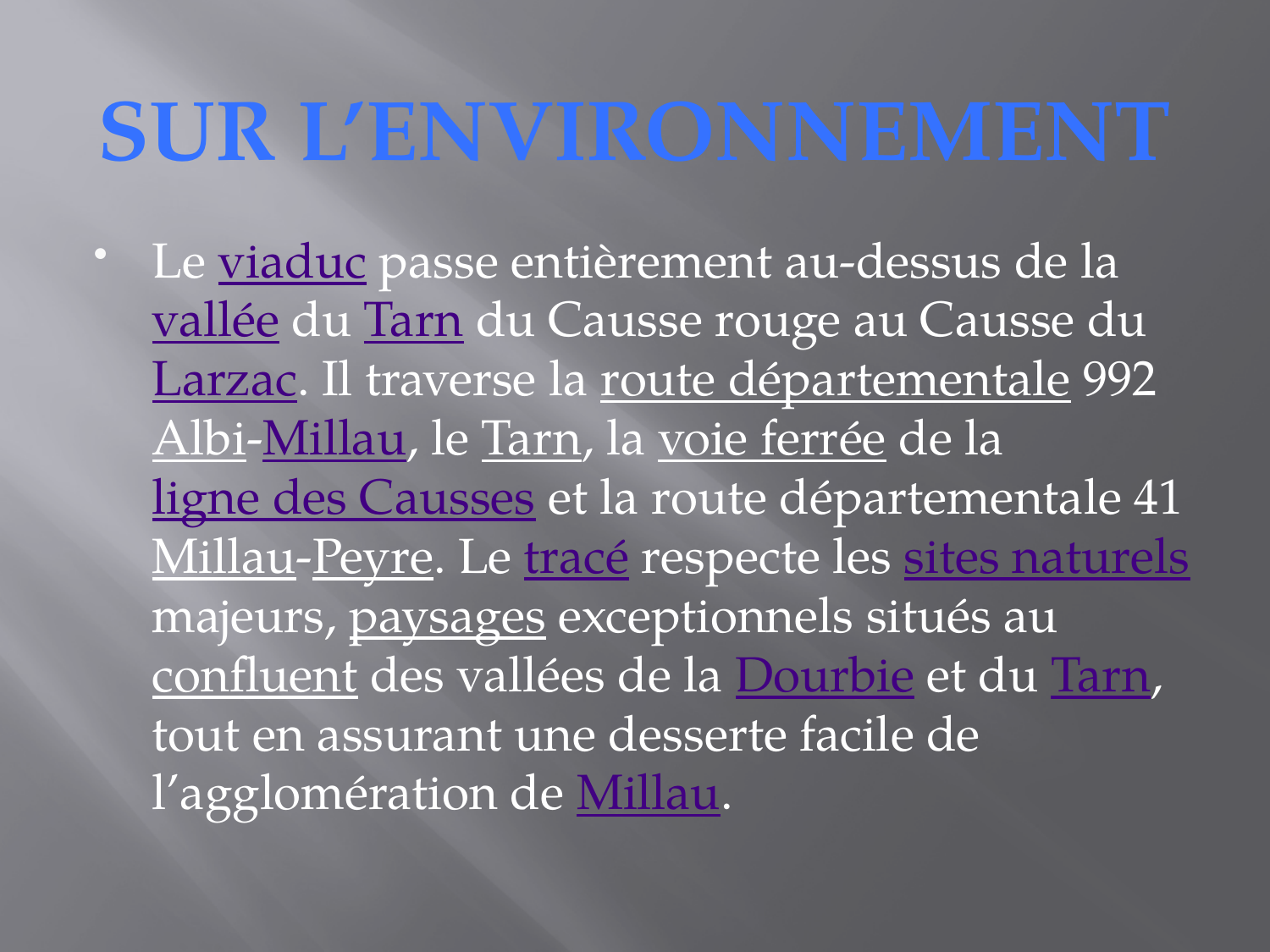

Sur l’environnement
Le viaduc passe entièrement au-dessus de la vallée du Tarn du Causse rouge au Causse du Larzac. Il traverse la route départementale 992 Albi-Millau, le Tarn, la voie ferrée de la ligne des Causses et la route départementale 41 Millau-Peyre. Le tracé respecte les sites naturels majeurs, paysages exceptionnels situés au confluent des vallées de la Dourbie et du Tarn, tout en assurant une desserte facile de l’agglomération de Millau.